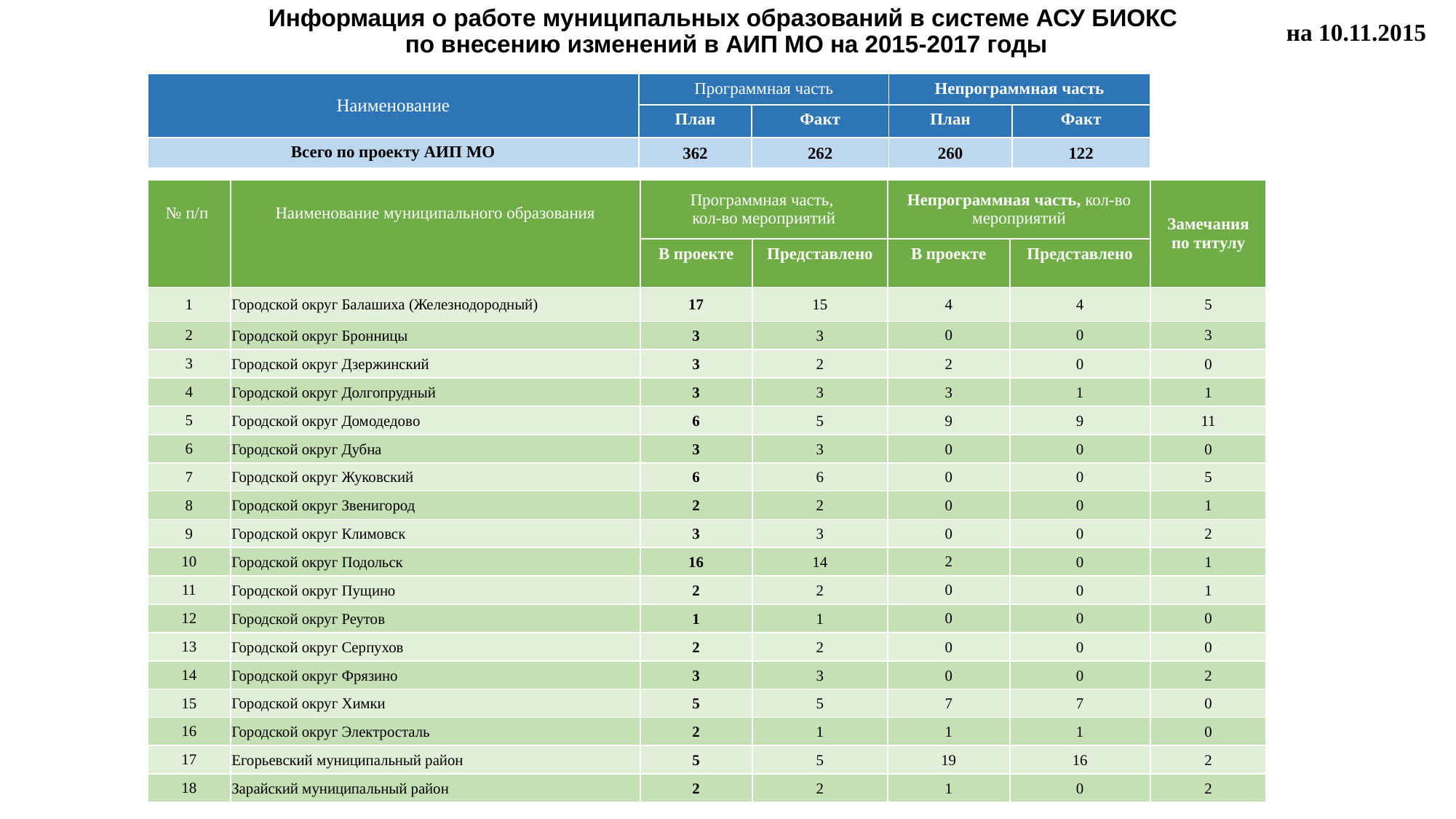

Информация о работе муниципальных образований в системе АСУ БИОКС
по внесению изменений в АИП МО на 2015-2017 годы
на 10.11.2015
| Наименование | Программная часть |  | Непрограммная часть |  |
| --- | --- | --- | --- | --- |
|  | План | Факт | План | Факт |
| Всего по проекту АИП МО | 362 | 262 | 260 | 122 |
| № п/п | Наименование муниципального образования | Программная часть, кол-во мероприятий |  | Непрограммная часть, кол-во мероприятий |  | Замечания по титулу |
| --- | --- | --- | --- | --- | --- | --- |
|  |  | В проекте | Представлено | В проекте | Представлено |  |
| 1 | Городской округ Балашиха (Железнодородный) | 17 | 15 | 4 | 4 | 5 |
| 2 | Городской округ Бронницы | 3 | 3 | 0 | 0 | 3 |
| 3 | Городской округ Дзержинский | 3 | 2 | 2 | 0 | 0 |
| 4 | Городской округ Долгопрудный | 3 | 3 | 3 | 1 | 1 |
| 5 | Городской округ Домодедово | 6 | 5 | 9 | 9 | 11 |
| 6 | Городской округ Дубна | 3 | 3 | 0 | 0 | 0 |
| 7 | Городской округ Жуковский | 6 | 6 | 0 | 0 | 5 |
| 8 | Городской округ Звенигород | 2 | 2 | 0 | 0 | 1 |
| 9 | Городской округ Климовск | 3 | 3 | 0 | 0 | 2 |
| 10 | Городской округ Подольск | 16 | 14 | 2 | 0 | 1 |
| 11 | Городской округ Пущино | 2 | 2 | 0 | 0 | 1 |
| 12 | Городской округ Реутов | 1 | 1 | 0 | 0 | 0 |
| 13 | Городской округ Серпухов | 2 | 2 | 0 | 0 | 0 |
| 14 | Городской округ Фрязино | 3 | 3 | 0 | 0 | 2 |
| 15 | Городской округ Химки | 5 | 5 | 7 | 7 | 0 |
| 16 | Городской округ Электросталь | 2 | 1 | 1 | 1 | 0 |
| 17 | Егорьевский муниципальный район | 5 | 5 | 19 | 16 | 2 |
| 18 | Зарайский муниципальный район | 2 | 2 | 1 | 0 | 2 |